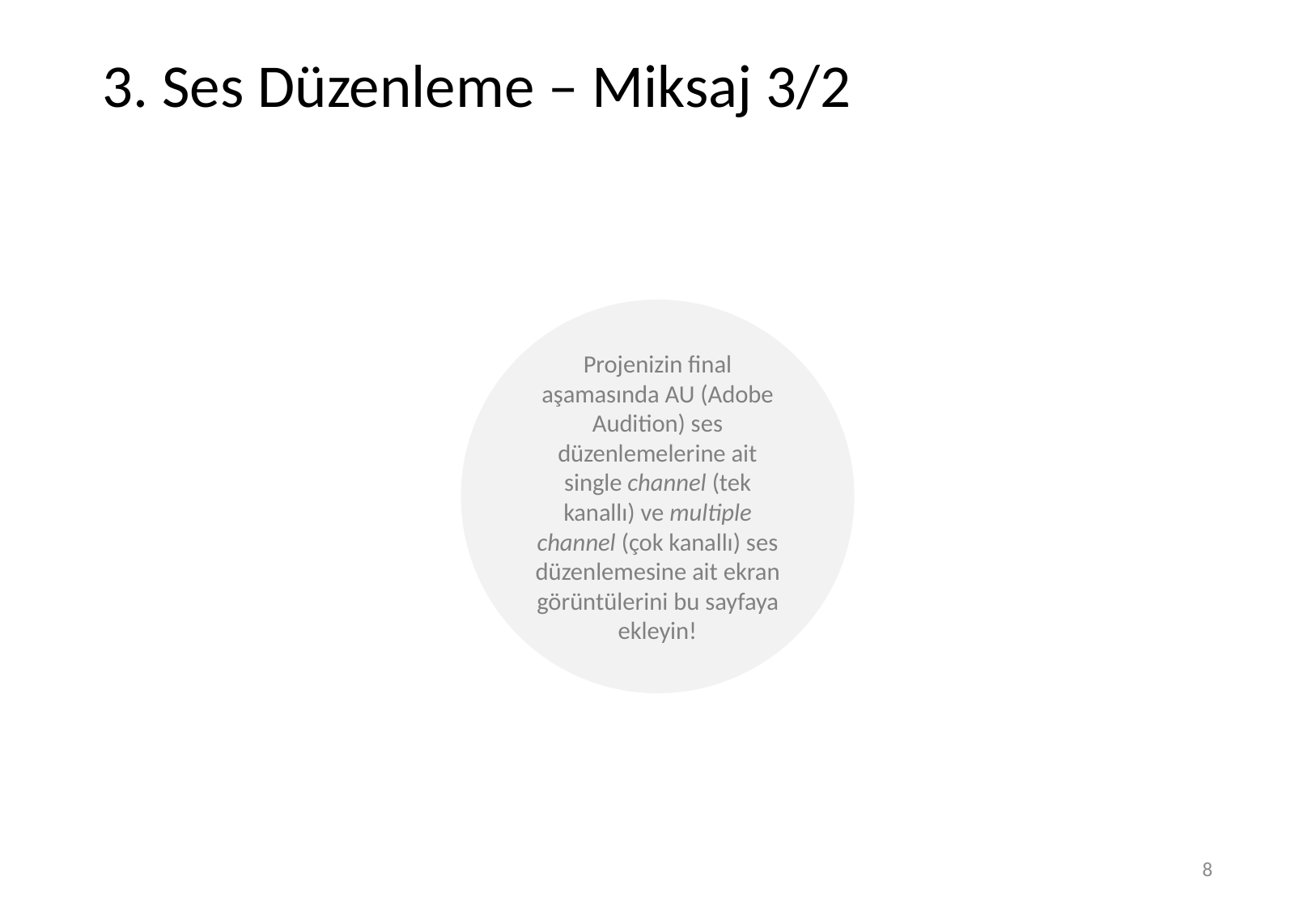

# 3. Ses Düzenleme – Miksaj 3/2
Projenizin final aşamasında AU (Adobe Audition) ses düzenlemelerine ait single channel (tek kanallı) ve multiple channel (çok kanallı) ses düzenlemesine ait ekran görüntülerini bu sayfaya ekleyin!
8